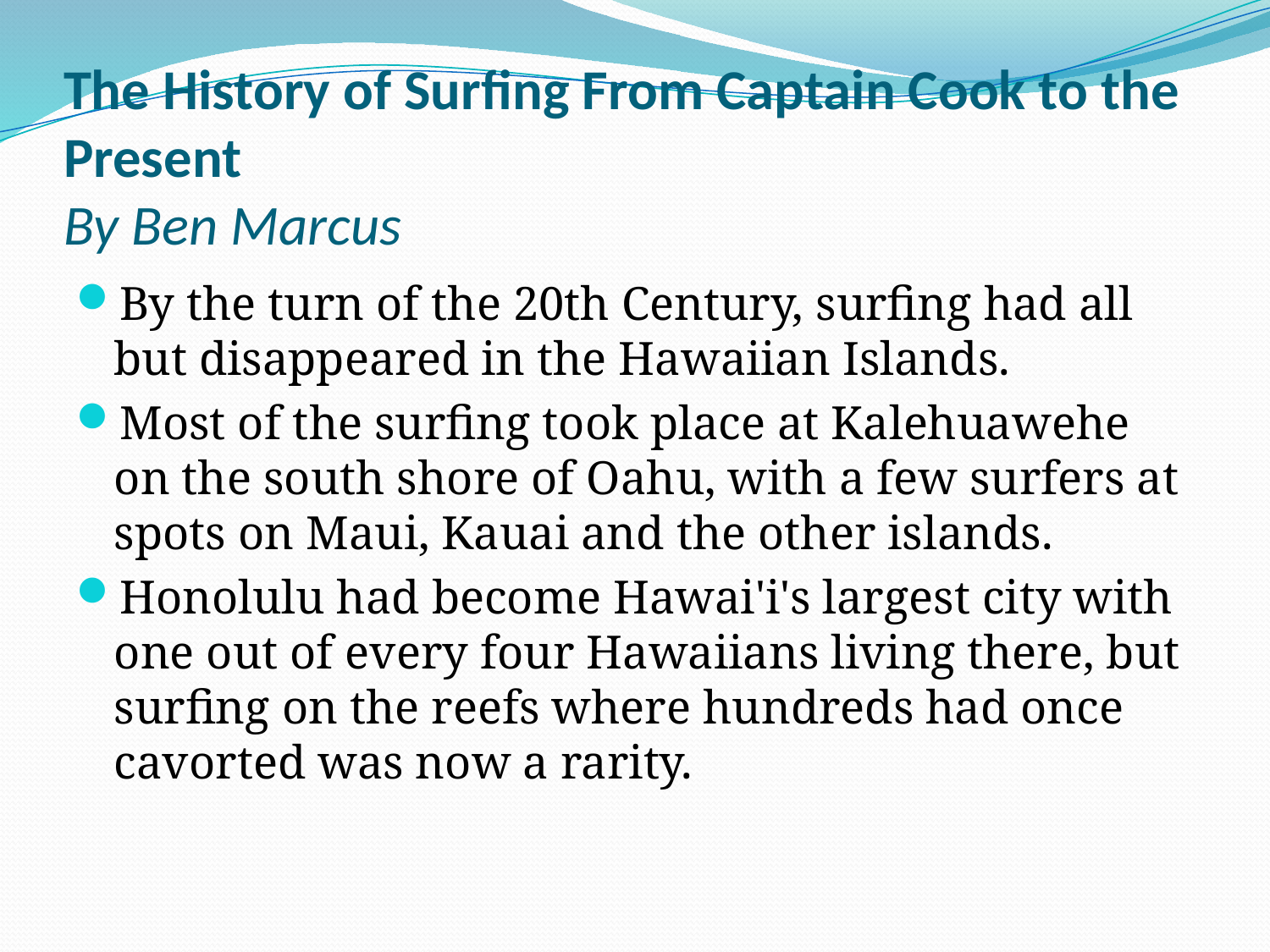

# The History of Surfing From Captain Cook to the Present By Ben Marcus
By the turn of the 20th Century, surfing had all but disappeared in the Hawaiian Islands.
Most of the surfing took place at Kalehuawehe on the south shore of Oahu, with a few surfers at spots on Maui, Kauai and the other islands.
Honolulu had become Hawai'i's largest city with one out of every four Hawaiians living there, but surfing on the reefs where hundreds had once cavorted was now a rarity.